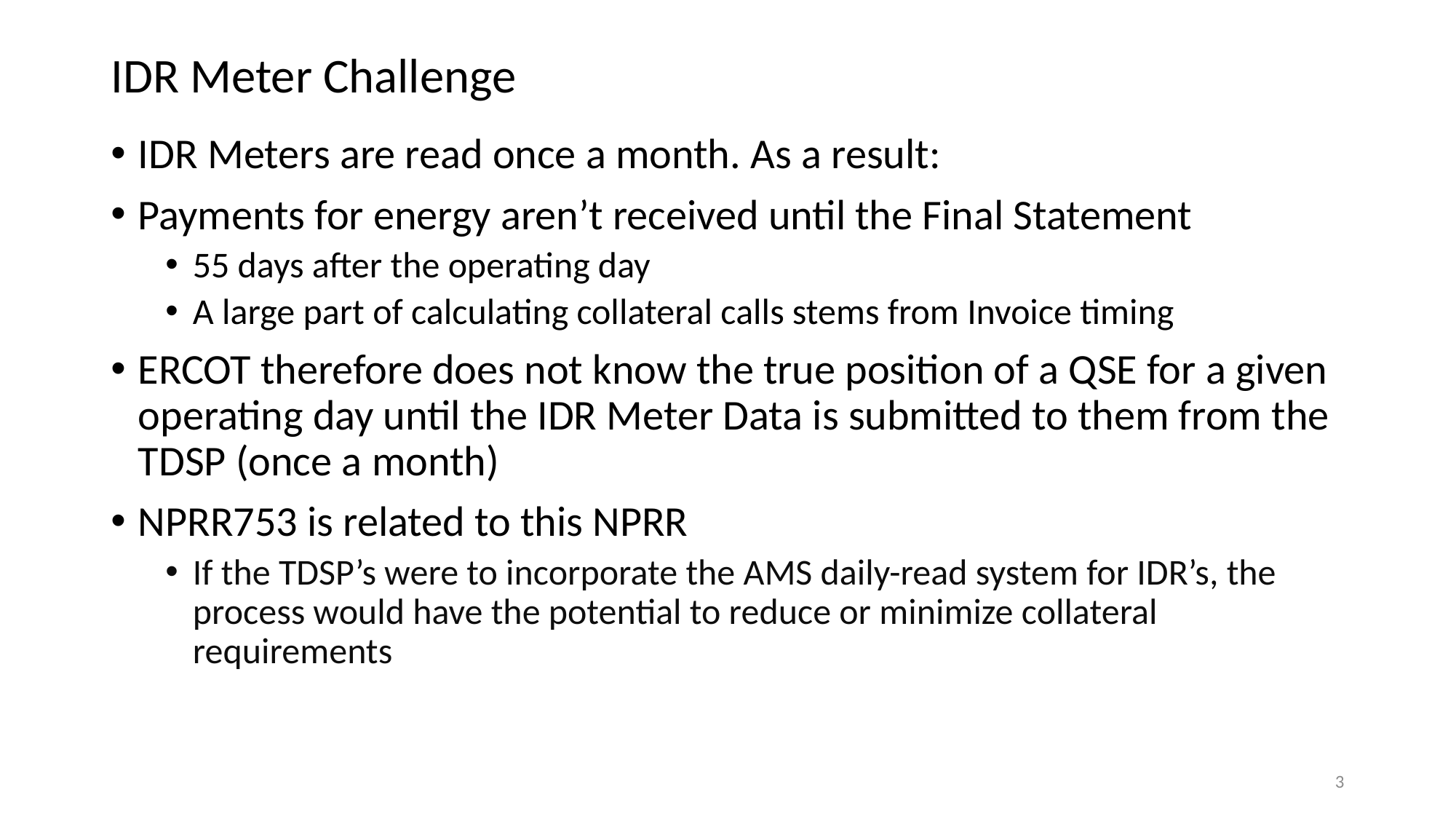

# IDR Meter Challenge
IDR Meters are read once a month. As a result:
Payments for energy aren’t received until the Final Statement
55 days after the operating day
A large part of calculating collateral calls stems from Invoice timing
ERCOT therefore does not know the true position of a QSE for a given operating day until the IDR Meter Data is submitted to them from the TDSP (once a month)
NPRR753 is related to this NPRR
If the TDSP’s were to incorporate the AMS daily-read system for IDR’s, the process would have the potential to reduce or minimize collateral requirements
3